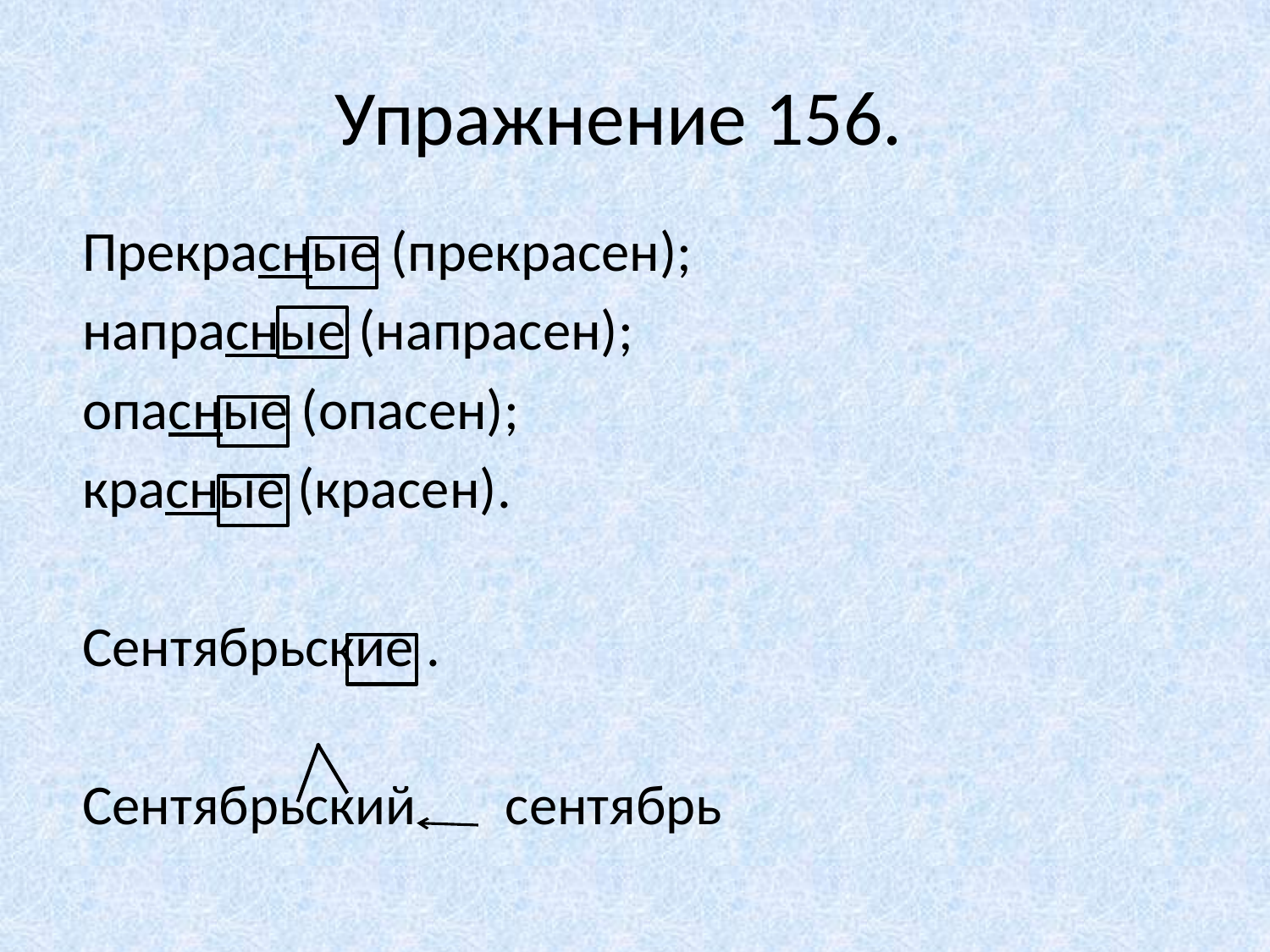

# Упражнение 156.
Прекрасные (прекрасен);
напрасные (напрасен);
опасные (опасен);
красные (красен).

Сентябрьские .

Сентябрьский       сентябрь